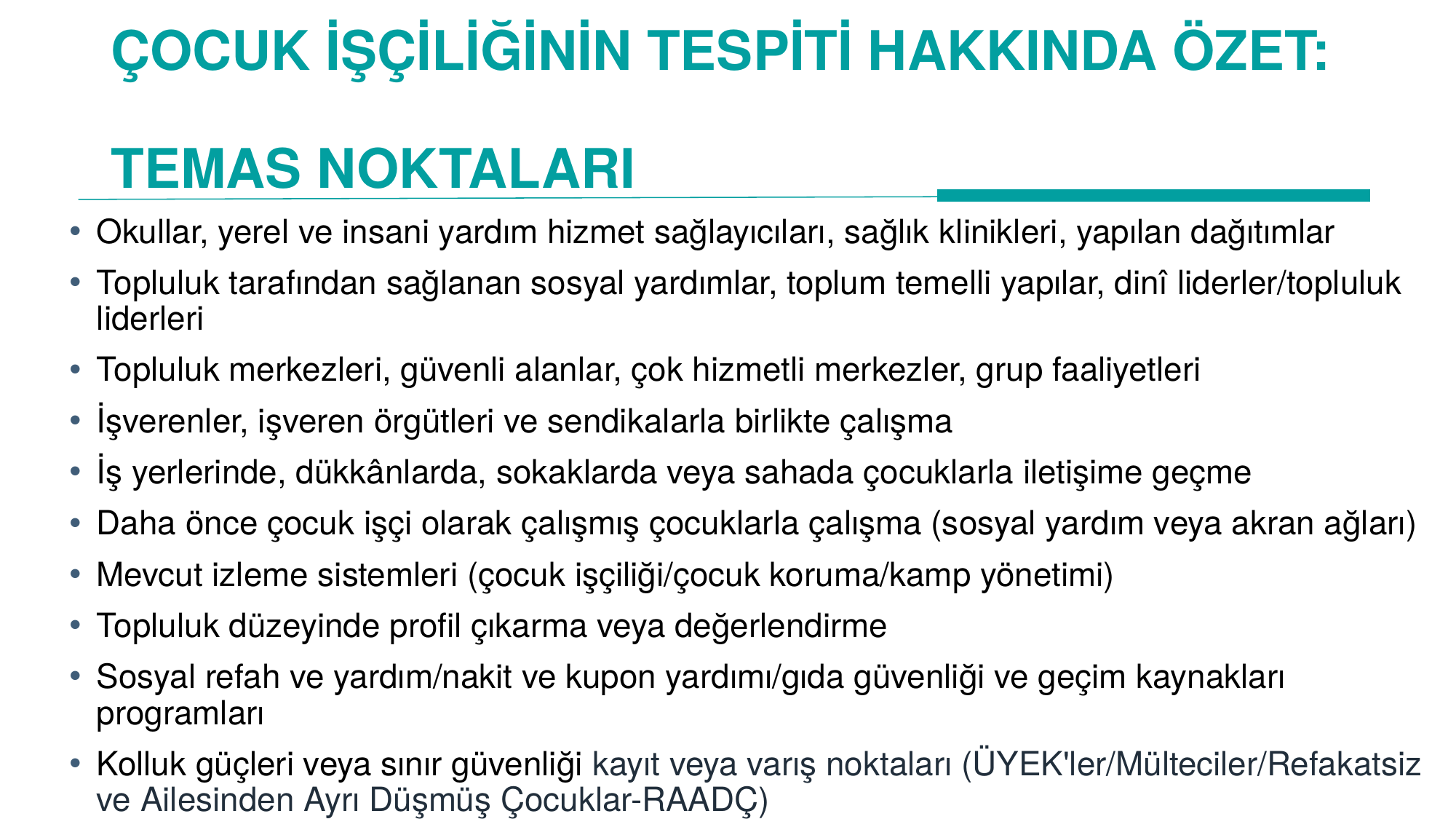

# ÇOCUK İŞÇİLİĞİNİN TESPİTİ HAKKINDA ÖZET: TEMAS NOKTALARI

Okullar, yerel ve insani yardım hizmet sağlayıcıları, sağlık klinikleri, yapılan dağıtımlar
Topluluk tarafından sağlanan sosyal yardımlar, toplum temelli yapılar, dinî liderler/topluluk liderleri
Topluluk merkezleri, güvenli alanlar, çok hizmetli merkezler, grup faaliyetleri
İşverenler, işveren örgütleri ve sendikalarla birlikte çalışma
İş yerlerinde, dükkânlarda, sokaklarda veya sahada çocuklarla iletişime geçme
Daha önce çocuk işçi olarak çalışmış çocuklarla çalışma (sosyal yardım veya akran ağları)
Mevcut izleme sistemleri (çocuk işçiliği/çocuk koruma/kamp yönetimi)
Topluluk düzeyinde profil çıkarma veya değerlendirme
Sosyal refah ve yardım/nakit ve kupon yardımı/gıda güvenliği ve geçim kaynakları programları
Kolluk güçleri veya sınır güvenliği kayıt veya varış noktaları (ÜYEK'ler/Mülteciler/Refakatsiz ve Ailesinden Ayrı Düşmüş Çocuklar-RAADÇ)